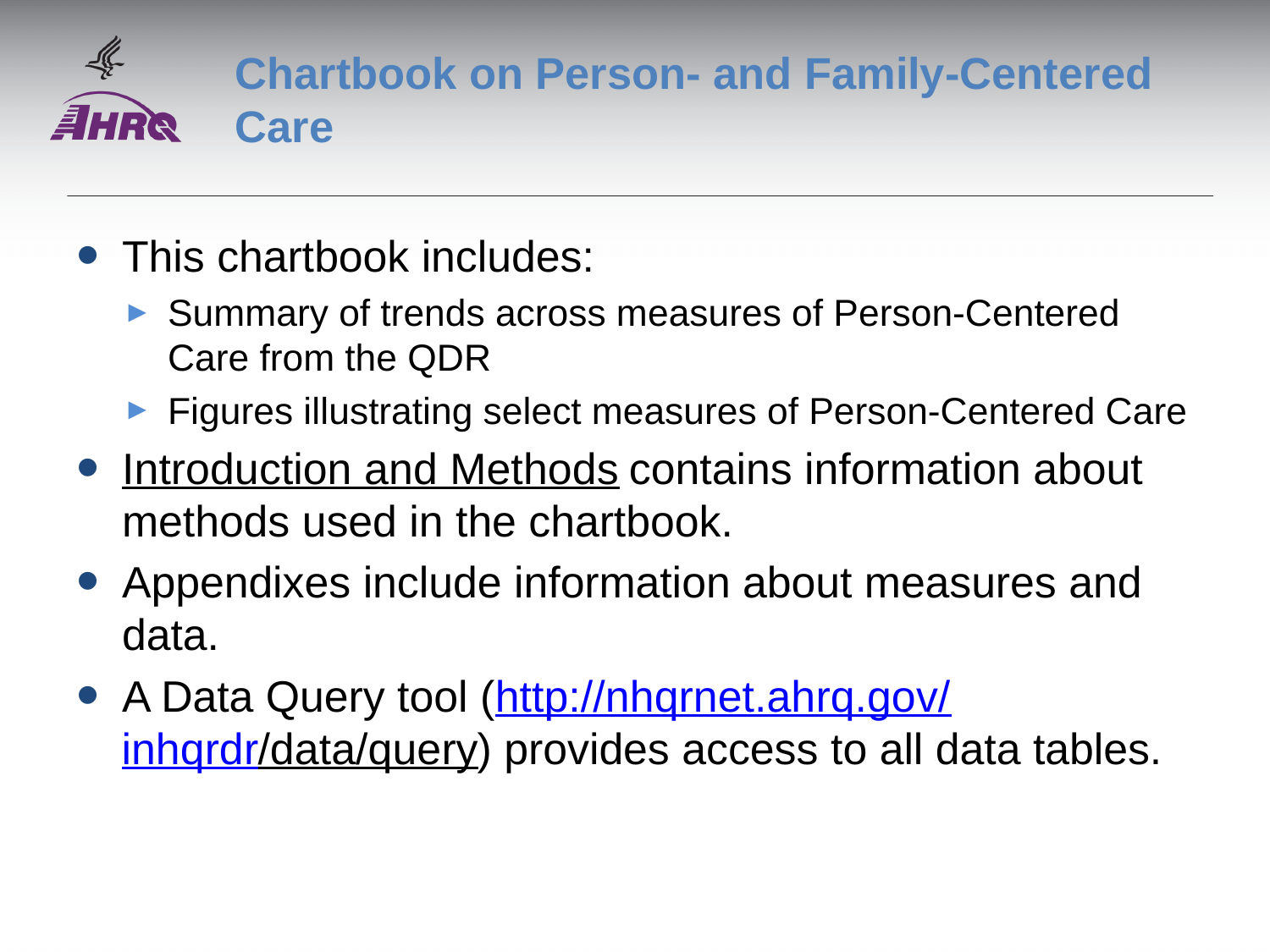

# Chartbook on Person- and Family-Centered Care
This chartbook includes:
Summary of trends across measures of Person-Centered Care from the QDR
Figures illustrating select measures of Person-Centered Care
Introduction and Methods contains information about methods used in the chartbook.
Appendixes include information about measures and data.
A Data Query tool (http://nhqrnet.ahrq.gov/
inhqrdr/data/query) provides access to all data tables.